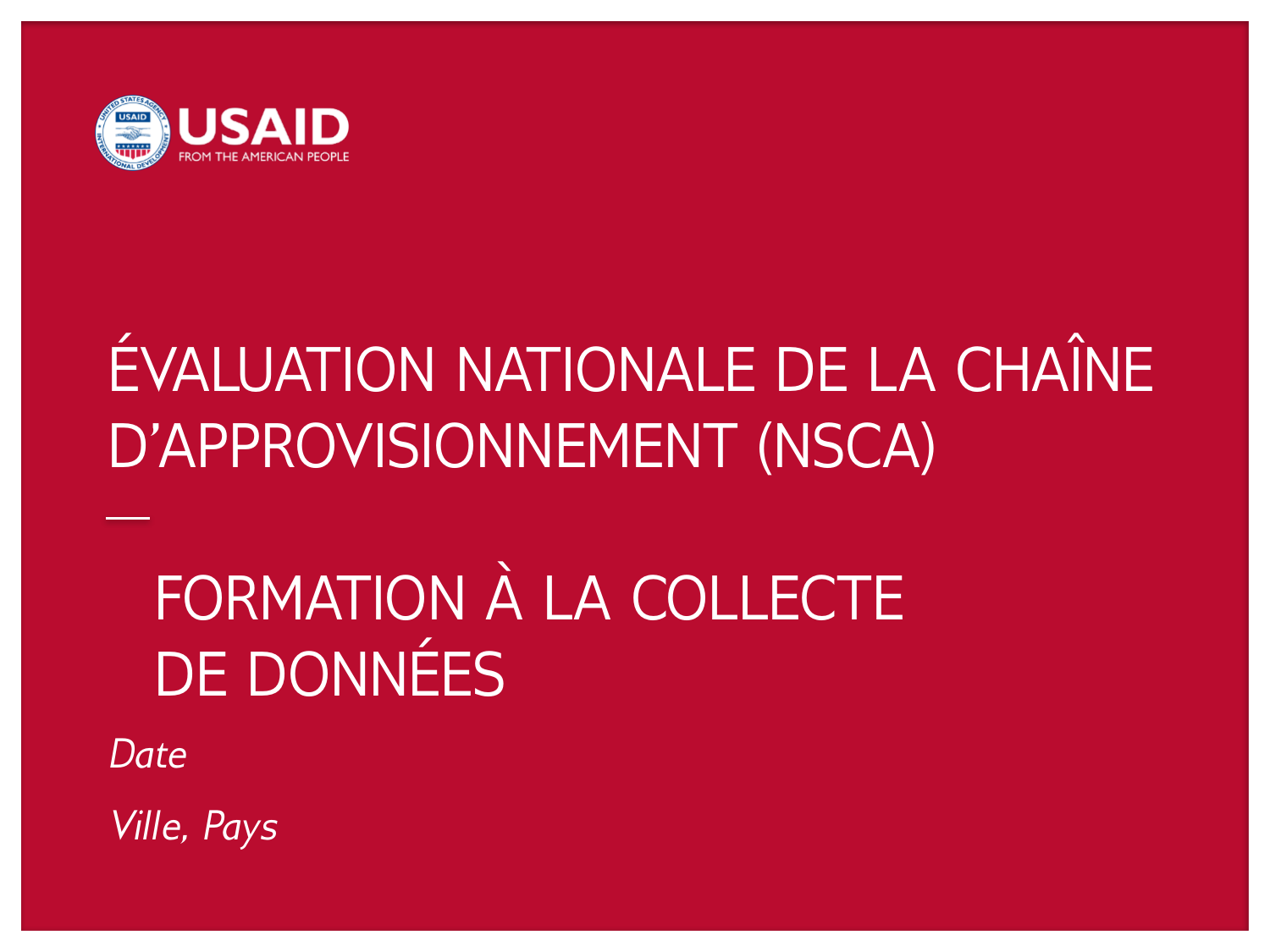

# ÉVALUATION NATIONALE DE LA CHAÎNE D’APPROVISIONNEMENT (NSCA)
FORMATION À LA COLLECTE
DE DONNÉES
Date
Ville, Pays